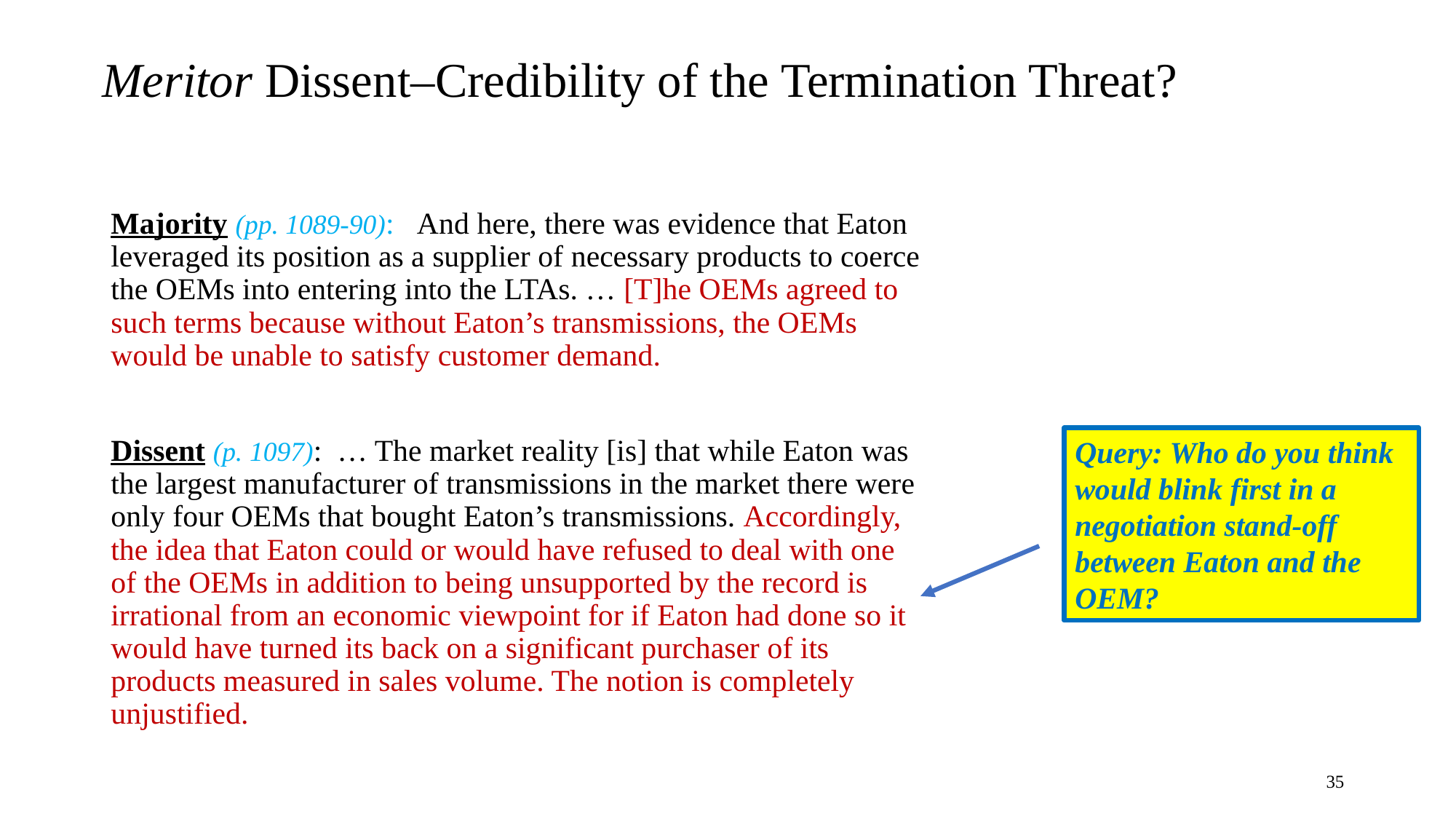

# Meritor Dissent–Credibility of the Termination Threat?
Majority (pp. 1089-90):   And here, there was evidence that Eaton leveraged its position as a supplier of necessary products to coerce the OEMs into entering into the LTAs. … [T]he OEMs agreed to such terms because without Eaton’s transmissions, the OEMs would be unable to satisfy customer demand.

Dissent (p. 1097):  … The market reality [is] that while Eaton was the largest manufacturer of transmissions in the market there were only four OEMs that bought Eaton’s transmissions. Accordingly, the idea that Eaton could or would have refused to deal with one of the OEMs in addition to being unsupported by the record is irrational from an economic viewpoint for if Eaton had done so it would have turned its back on a significant purchaser of its products measured in sales volume. The notion is completely unjustified.

Query: Who do you think would blink first in a negotiation stand-off between Eaton and the OEM?
35